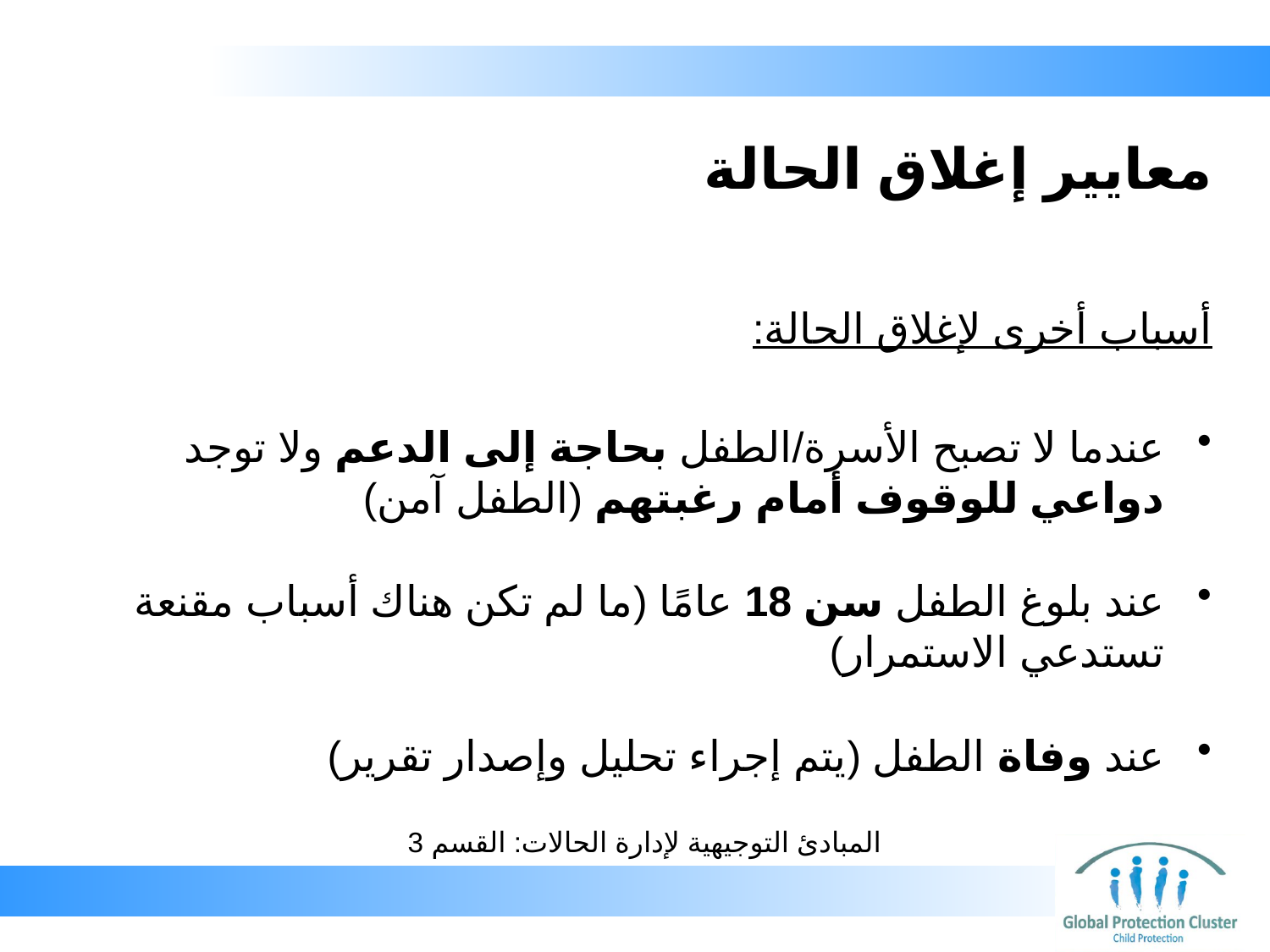

# معايير إغلاق الحالة

أسباب أخرى لإغلاق الحالة:

عندما لا تصبح الأسرة/الطفل بحاجة إلى الدعم ولا توجد دواعي للوقوف أمام رغبتهم (الطفل آمن)

عند بلوغ الطفل سن 18 عامًا (ما لم تكن هناك أسباب مقنعة  تستدعي الاستمرار)

عند وفاة الطفل (يتم إجراء تحليل وإصدار تقرير)

المبادئ التوجيهية لإدارة الحالات: القسم 3